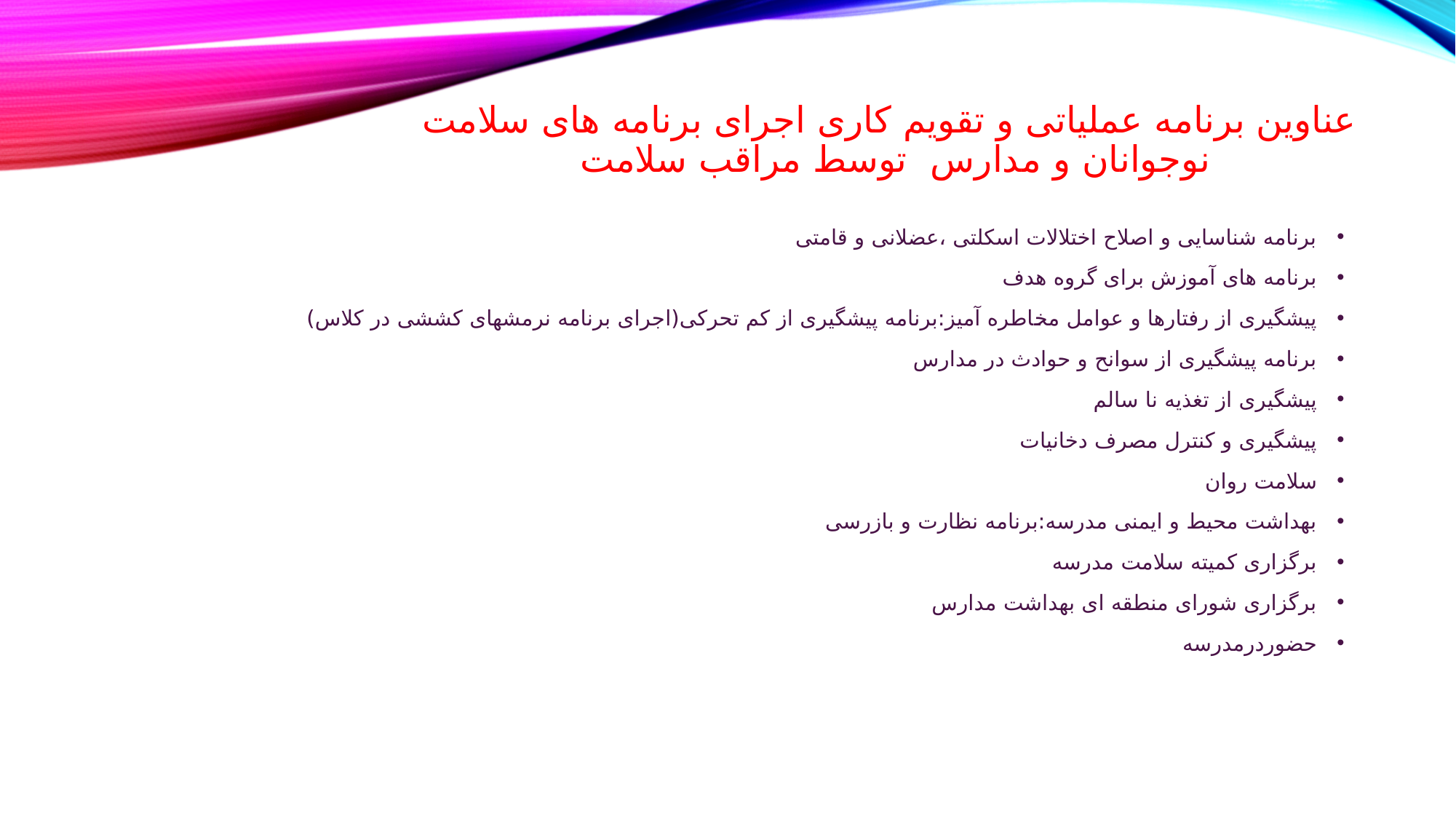

# عناوین برنامه عملیاتی و تقویم کاری اجرای برنامه های سلامت نوجوانان و مدارس  توسط مراقب سلامت
برنامه شناسایی و اصلاح اختلالات اسکلتی ،عضلانی و قامتی
برنامه های آموزش برای گروه هدف
پیشگیری از رفتارها و عوامل مخاطره آمیز:برنامه پیشگیری از کم تحرکی(اجرای برنامه نرمشهای کششی در کلاس)
برنامه پیشگیری از سوانح و حوادث در مدارس
پیشگیری از تغذیه نا سالم
پیشگیری و کنترل مصرف دخانیات
سلامت روان
بهداشت محیط و ایمنی مدرسه:برنامه نظارت و بازرسی
برگزاری کمیته سلامت مدرسه
برگزاری شورای منطقه ای بهداشت مدارس
حضوردرمدرسه